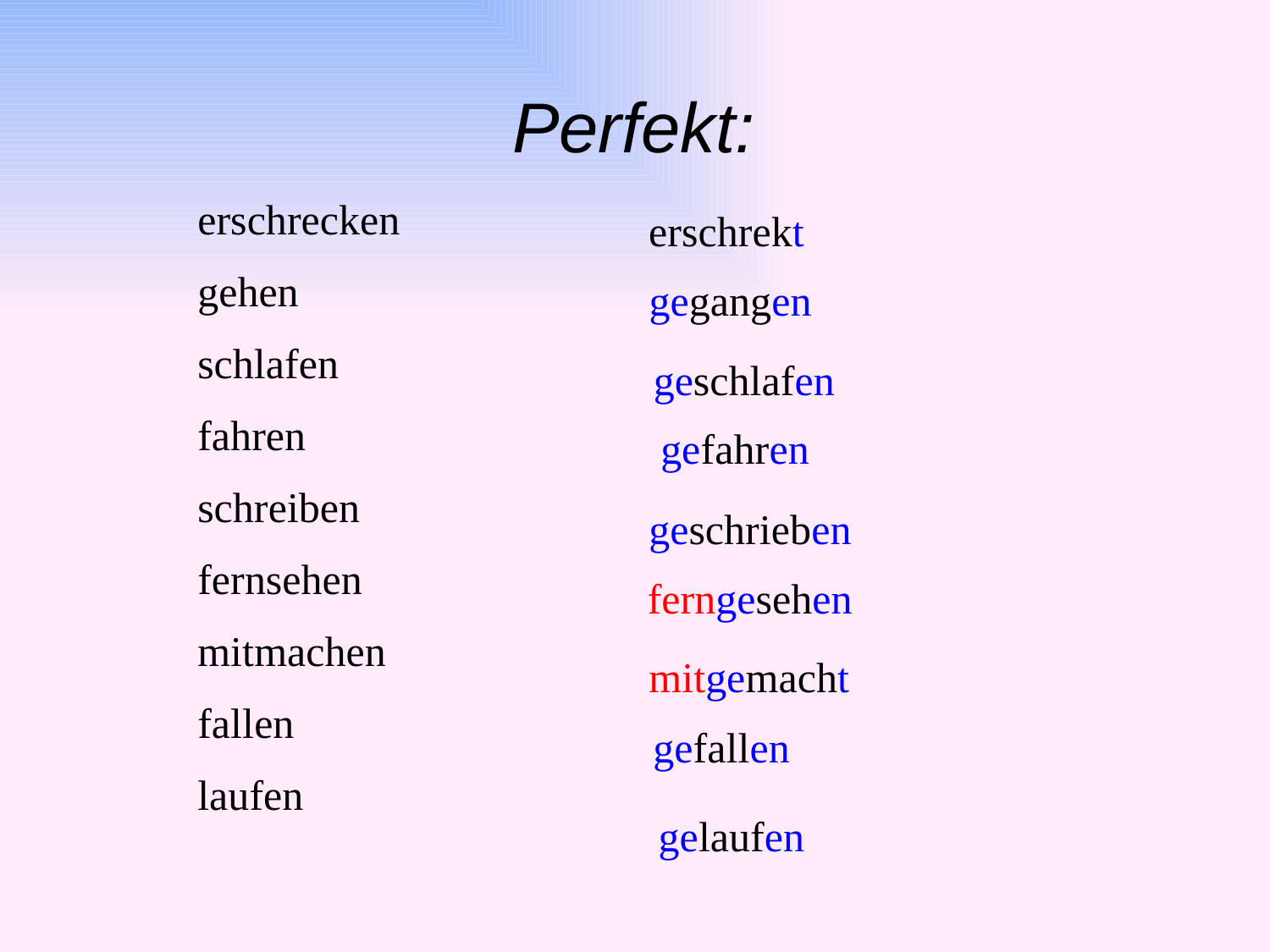

Perfekt:
erschrecken
gehen
schlafen
fahren
schreiben
fernsehen
mitmachen
fallen
laufen

erschrekt
gegangen

geschlafen
gefahren
geschrieben
ferngesehen
mitgemacht
gefallen
gelaufen